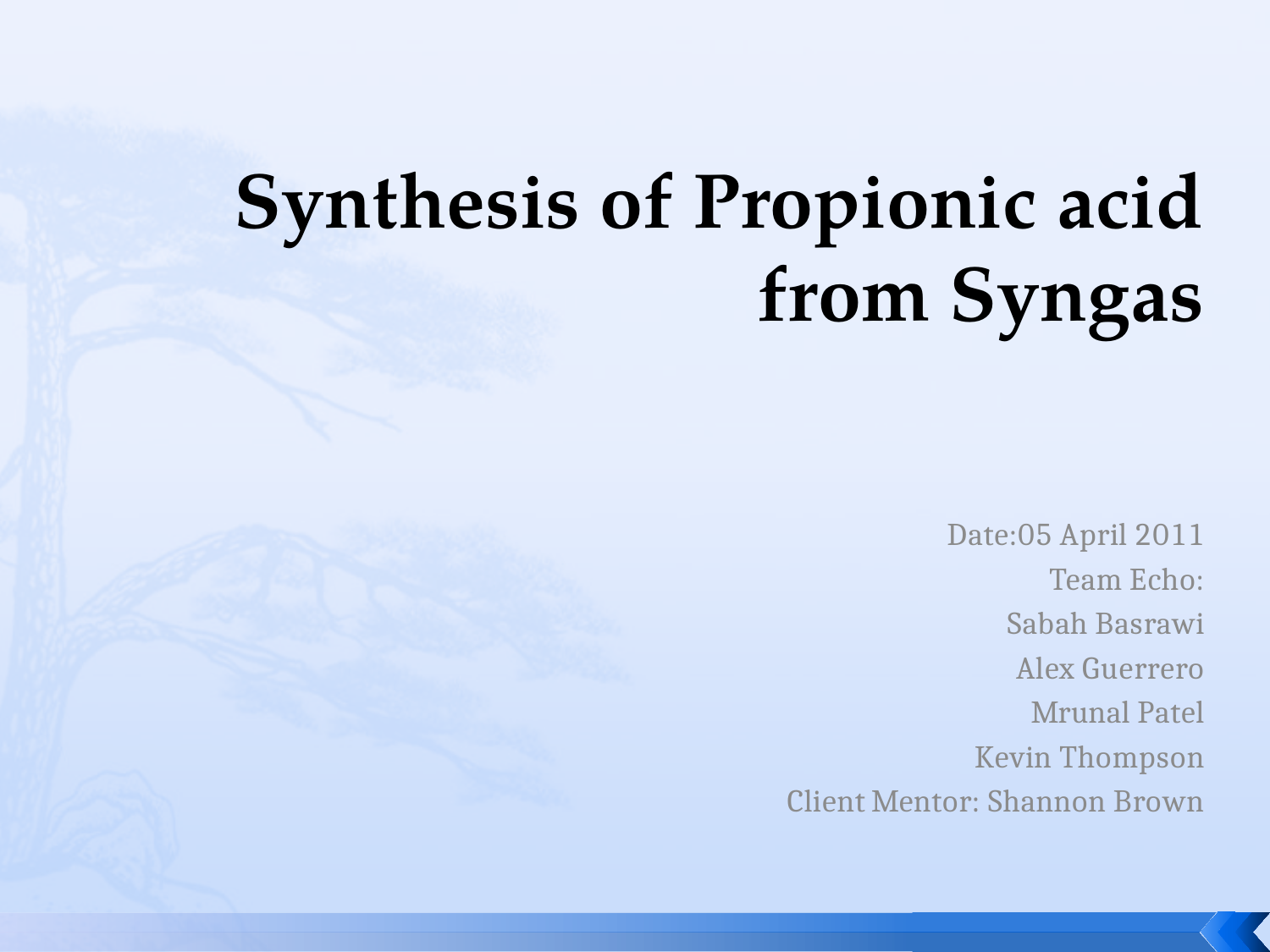

# Synthesis of Propionic acid from Syngas
Date:05 April 2011
Team Echo:
Sabah Basrawi
Alex Guerrero
Mrunal Patel
Kevin Thompson
Client Mentor: Shannon Brown